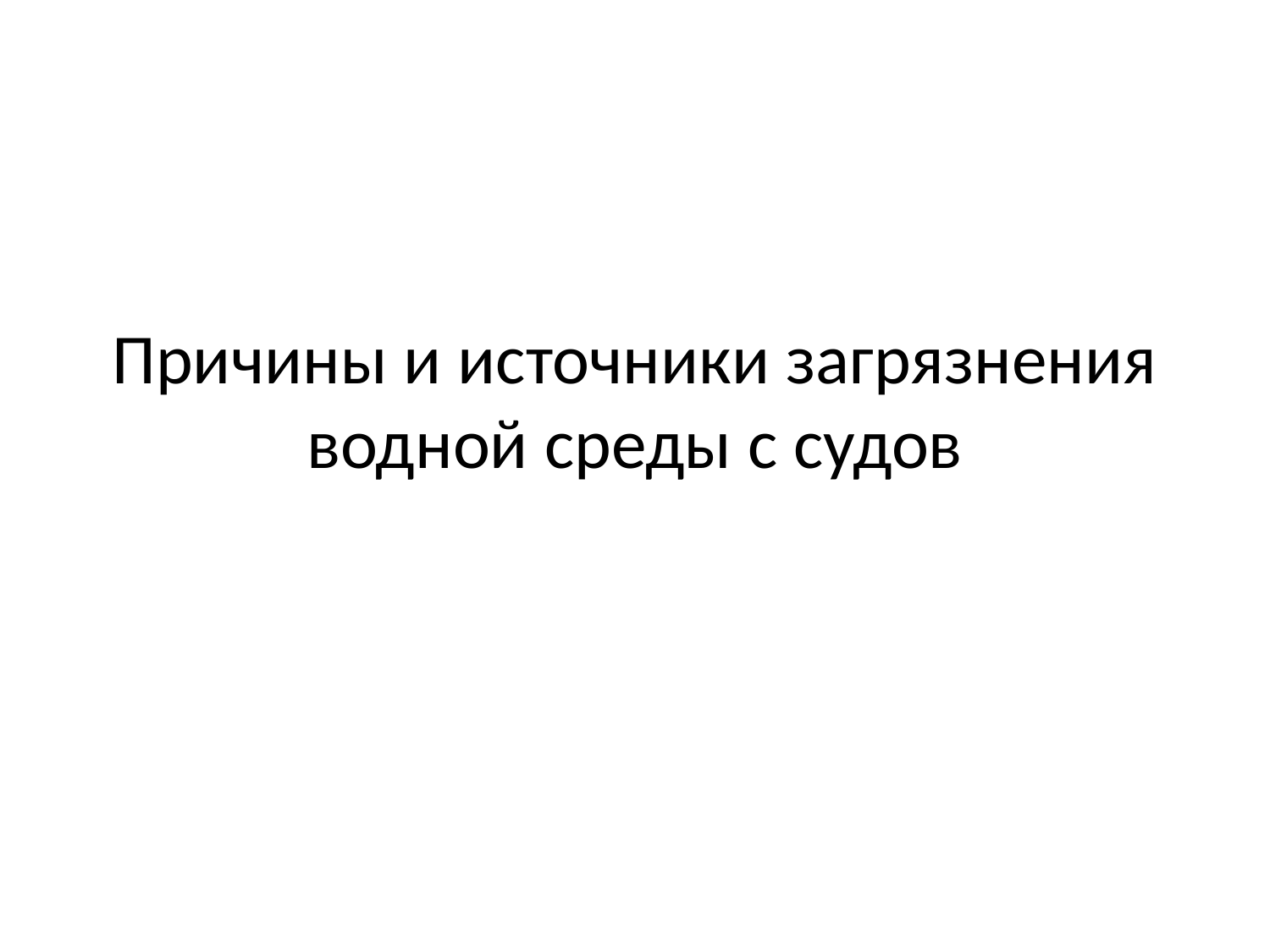

# Причины и источники загрязнения водной среды с судов